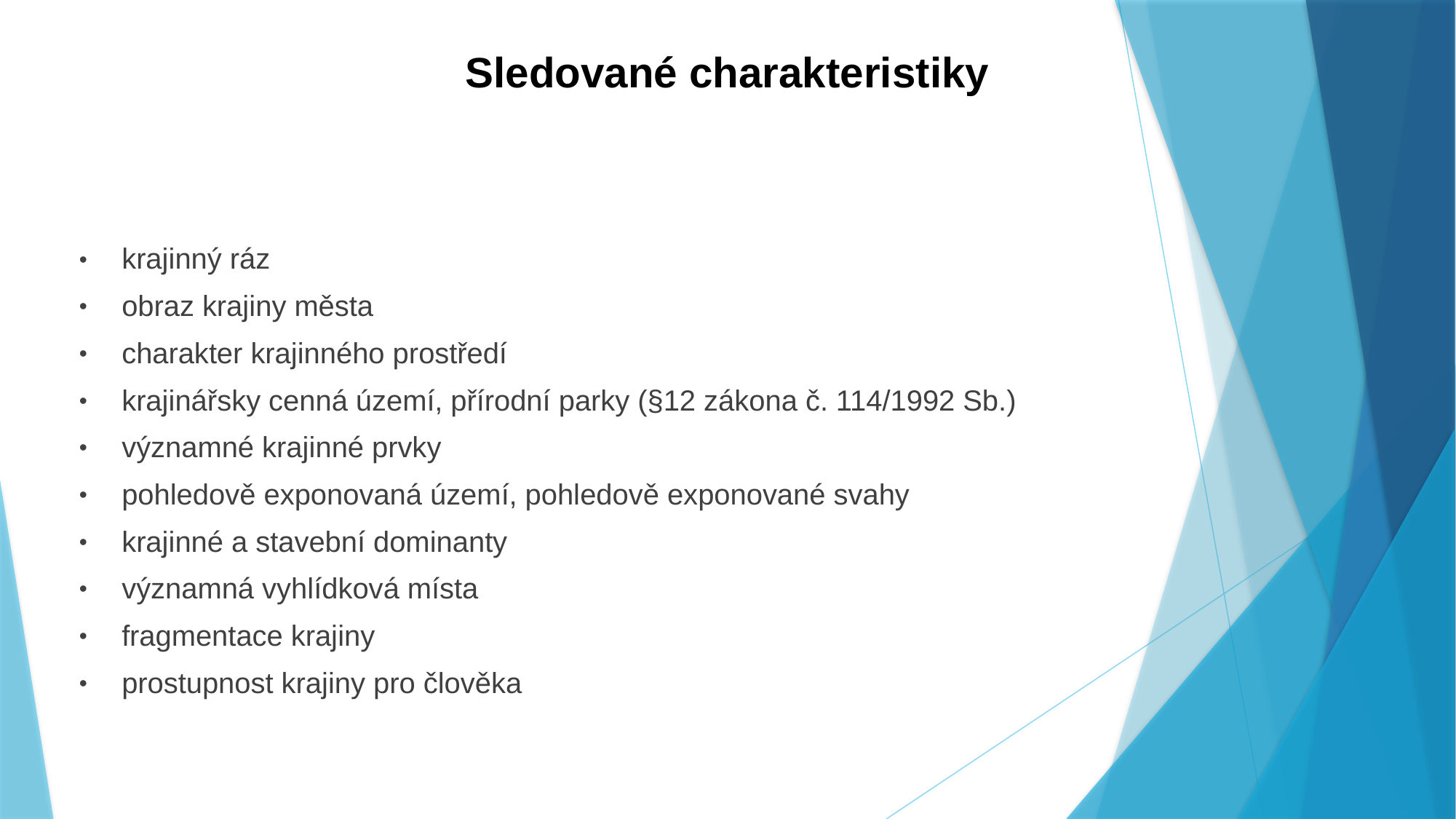

# Sledované charakteristiky

krajinný ráz
obraz krajiny města
charakter krajinného prostředí
krajinářsky cenná území, přírodní parky (§12 zákona č. 114/1992 Sb.)
významné krajinné prvky
pohledově exponovaná území, pohledově exponované svahy
krajinné a stavební dominanty
významná vyhlídková místa
fragmentace krajiny
prostupnost krajiny pro člověka